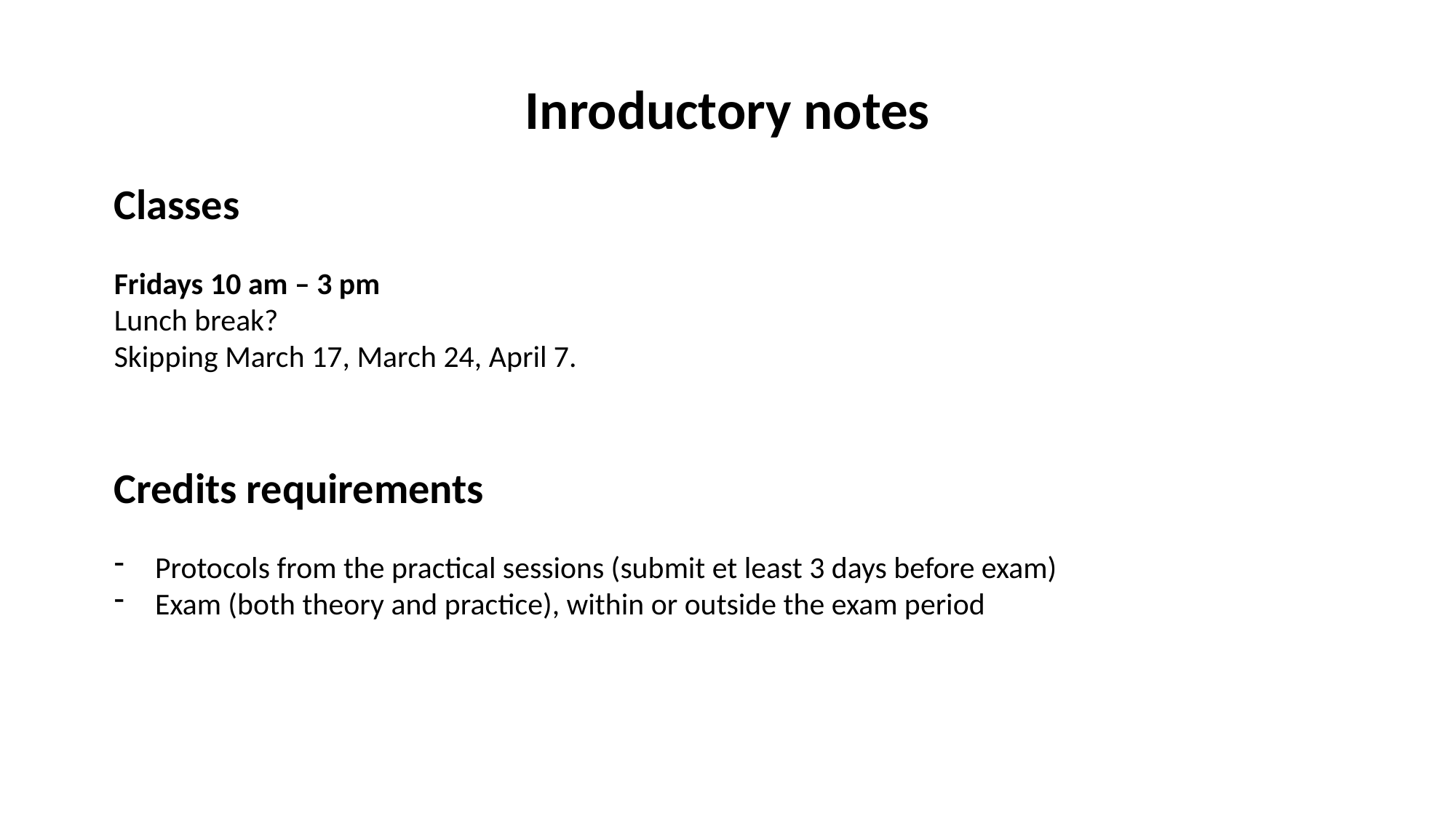

Inroductory notes

Classes

Fridays 10 am – 3 pm
Lunch break?
Skipping March 17, March 24, April 7.

Credits requirements

Protocols from the practical sessions (submit et least 3 days before exam)
Exam (both theory and practice), within or outside the exam period